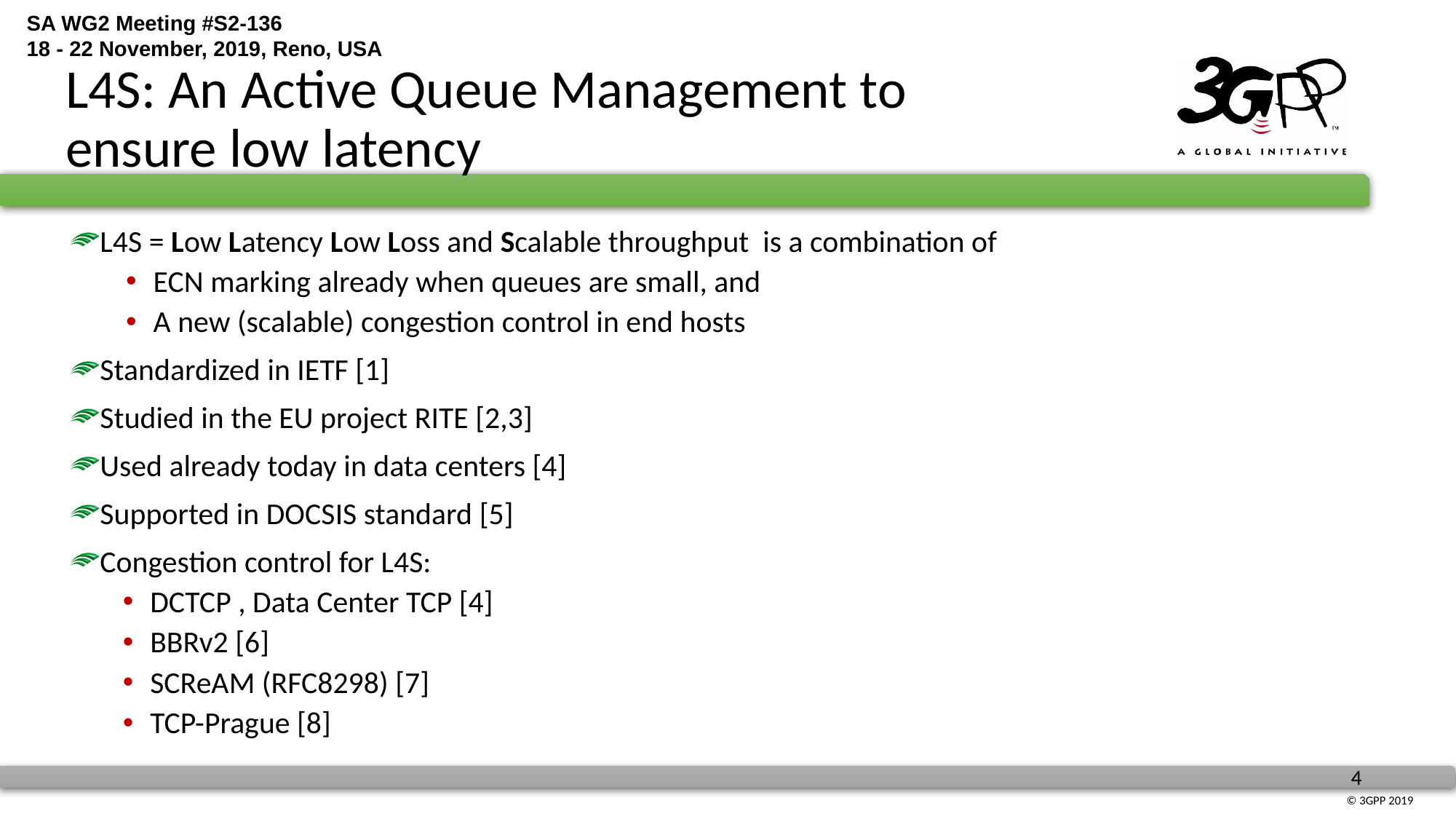

# L4S: An Active Queue Management to ensure low latency
L4S = Low Latency Low Loss and Scalable throughput  is a combination of
ECN marking already when queues are small, and
A new (scalable) congestion control in end hosts
Standardized in IETF [1]
Studied in the EU project RITE [2,3]
Used already today in data centers [4]
Supported in DOCSIS standard [5]
Congestion control for L4S:
DCTCP , Data Center TCP [4]
BBRv2 [6]
SCReAM (RFC8298) [7]
TCP-Prague [8]